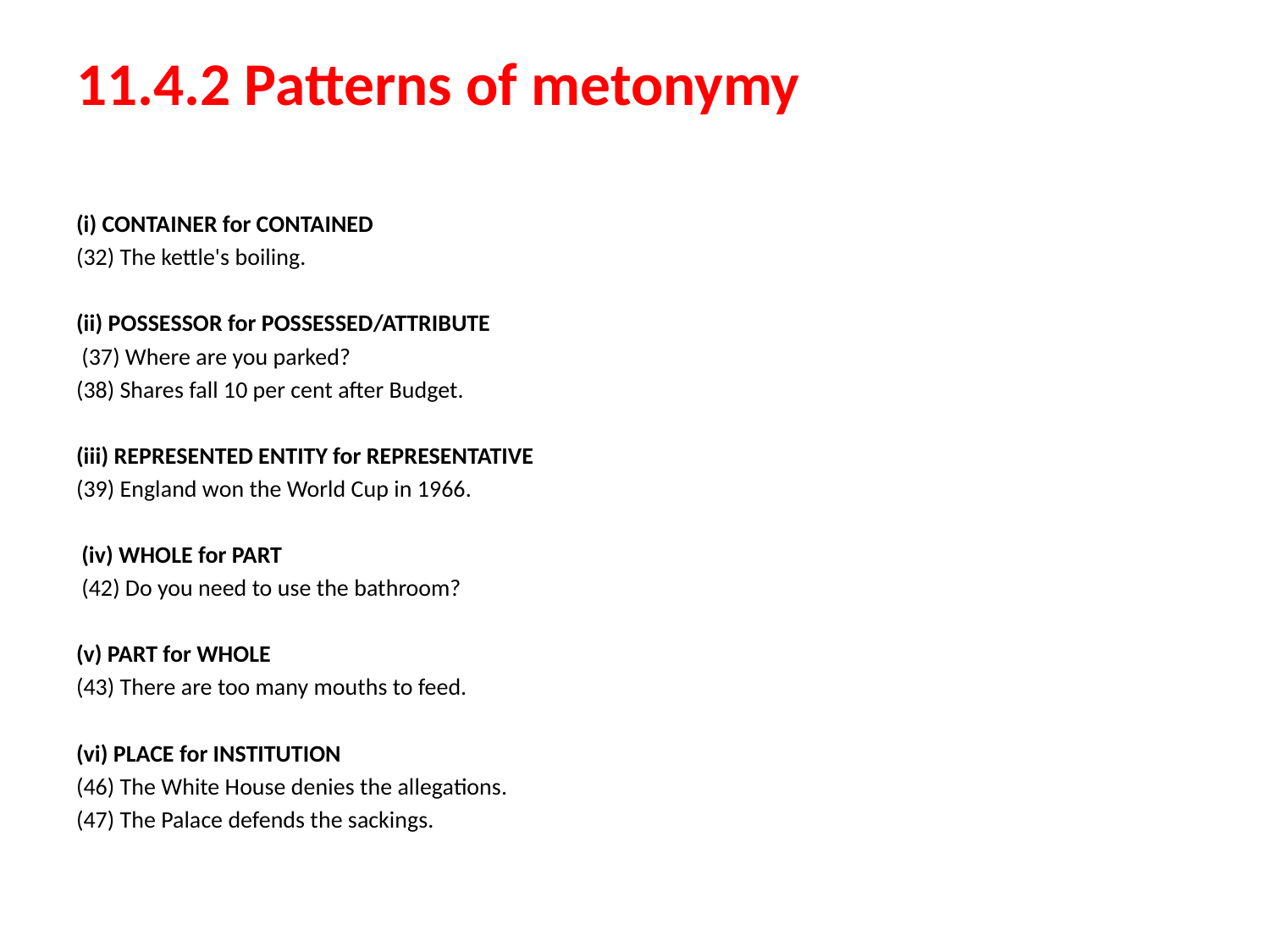

# 11.4.2 Patterns of metonymy

(i) CONTAINER for CONTAINED
(32) The kettle's boiling.

(ii) POSSESSOR for POSSESSED/ATTRIBUTE
 (37) Where are you parked?
(38) Shares fall 10 per cent after Budget.

(iii) REPRESENTED ENTITY for REPRESENTATIVE
(39) England won the World Cup in 1966.

 (iv) WHOLE for PART
 (42) Do you need to use the bathroom?

(v) PART for WHOLE
(43) There are too many mouths to feed.

(vi) PLACE for INSTITUTION
(46) The White House denies the allegations.
(47) The Palace defends the sackings.